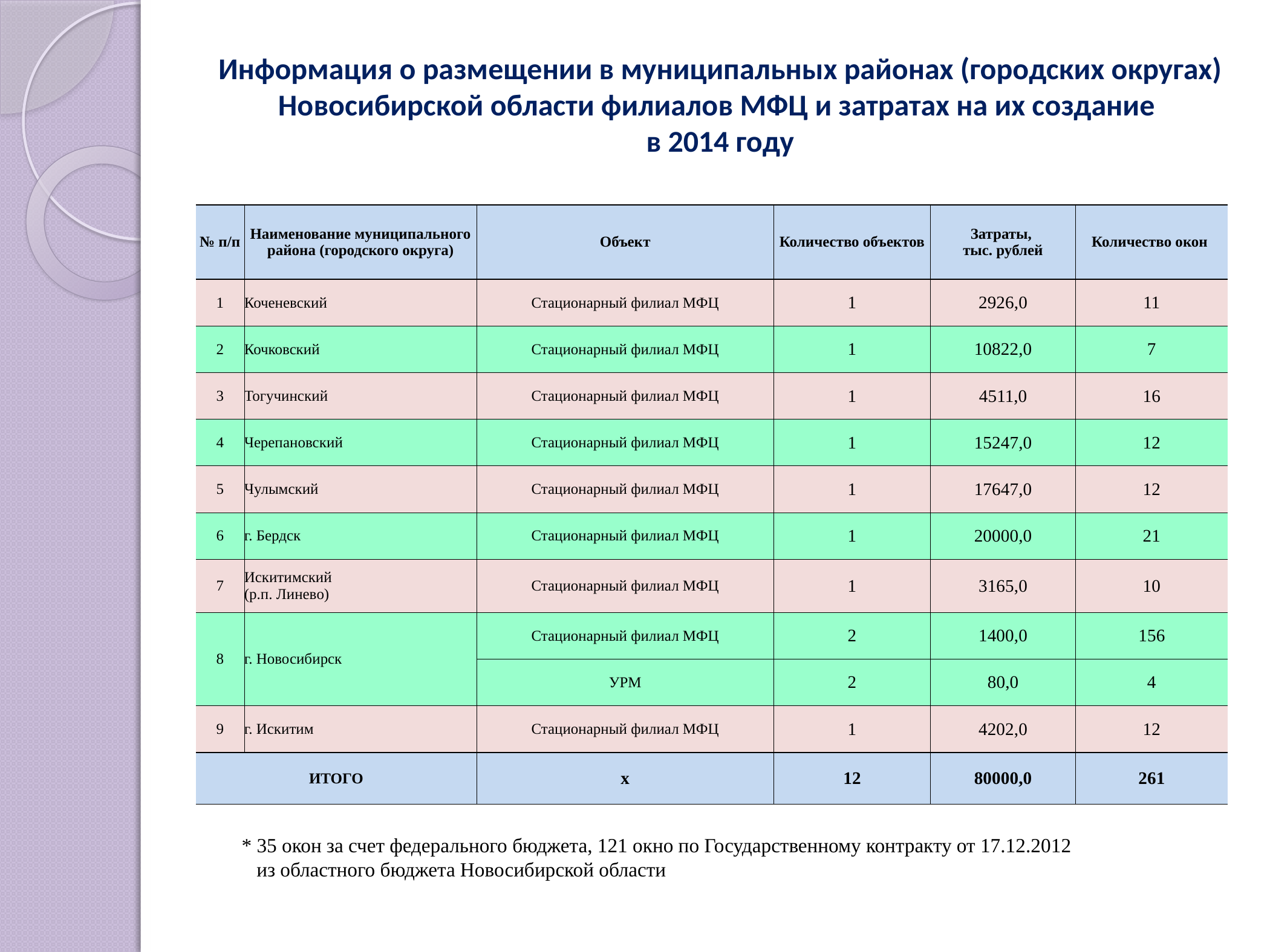

# Информация о размещении в муниципальных районах (городских округах) Новосибирской области филиалов МФЦ и затратах на их создание в 2014 году
| № п/п | Наименование муниципального района (городского округа) | Объект | Количество объектов | Затраты, тыс. рублей | Количество окон |
| --- | --- | --- | --- | --- | --- |
| 1 | Коченевский | Стационарный филиал МФЦ | 1 | 2926,0 | 11 |
| 2 | Кочковский | Стационарный филиал МФЦ | 1 | 10822,0 | 7 |
| 3 | Тогучинский | Стационарный филиал МФЦ | 1 | 4511,0 | 16 |
| 4 | Черепановский | Стационарный филиал МФЦ | 1 | 15247,0 | 12 |
| 5 | Чулымский | Стационарный филиал МФЦ | 1 | 17647,0 | 12 |
| 6 | г. Бердск | Стационарный филиал МФЦ | 1 | 20000,0 | 21 |
| 7 | Искитимский (р.п. Линево) | Стационарный филиал МФЦ | 1 | 3165,0 | 10 |
| 8 | г. Новосибирск | Стационарный филиал МФЦ | 2 | 1400,0 | 156 |
|  |  | УРМ | 2 | 80,0 | 4 |
| 9 | г. Искитим | Стационарный филиал МФЦ | 1 | 4202,0 | 12 |
| ИТОГО |  | х | 12 | 80000,0 | 261 |

* 35 окон за счет федерального бюджета, 121 окно по Государственному контракту от 17.12.2012
   из областного бюджета Новосибирской области